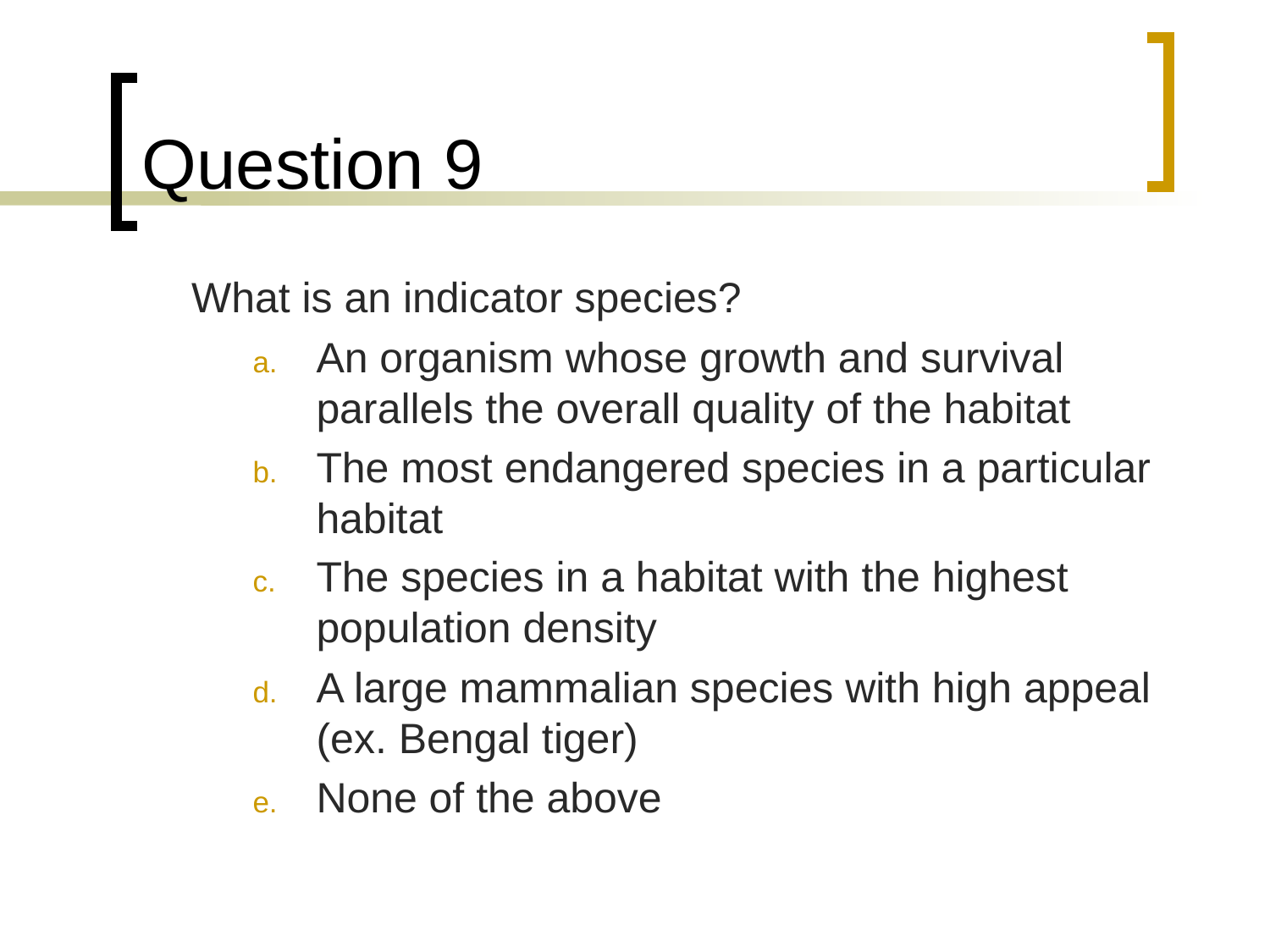

# Question 9
	What is an indicator species?
An organism whose growth and survival parallels the overall quality of the habitat
The most endangered species in a particular habitat
The species in a habitat with the highest population density
A large mammalian species with high appeal (ex. Bengal tiger)
None of the above